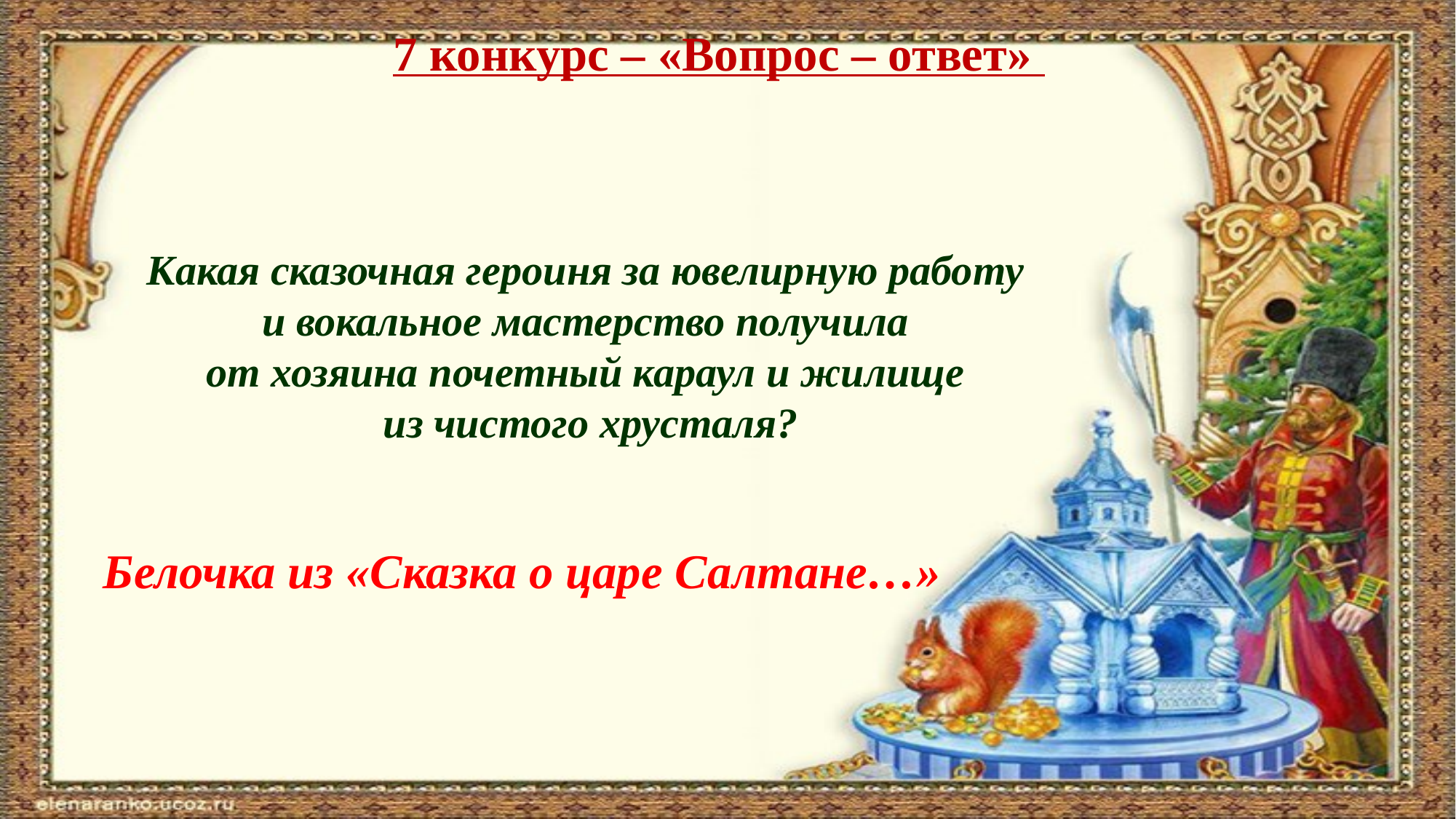

7 конкурс – «Вопрос – ответ»
Какая сказочная героиня за ювелирную работу
и вокальное мастерство получила
от хозяина почетный караул и жилище
из чистого хрусталя?
Белочка из «Сказка о царе Салтане…»